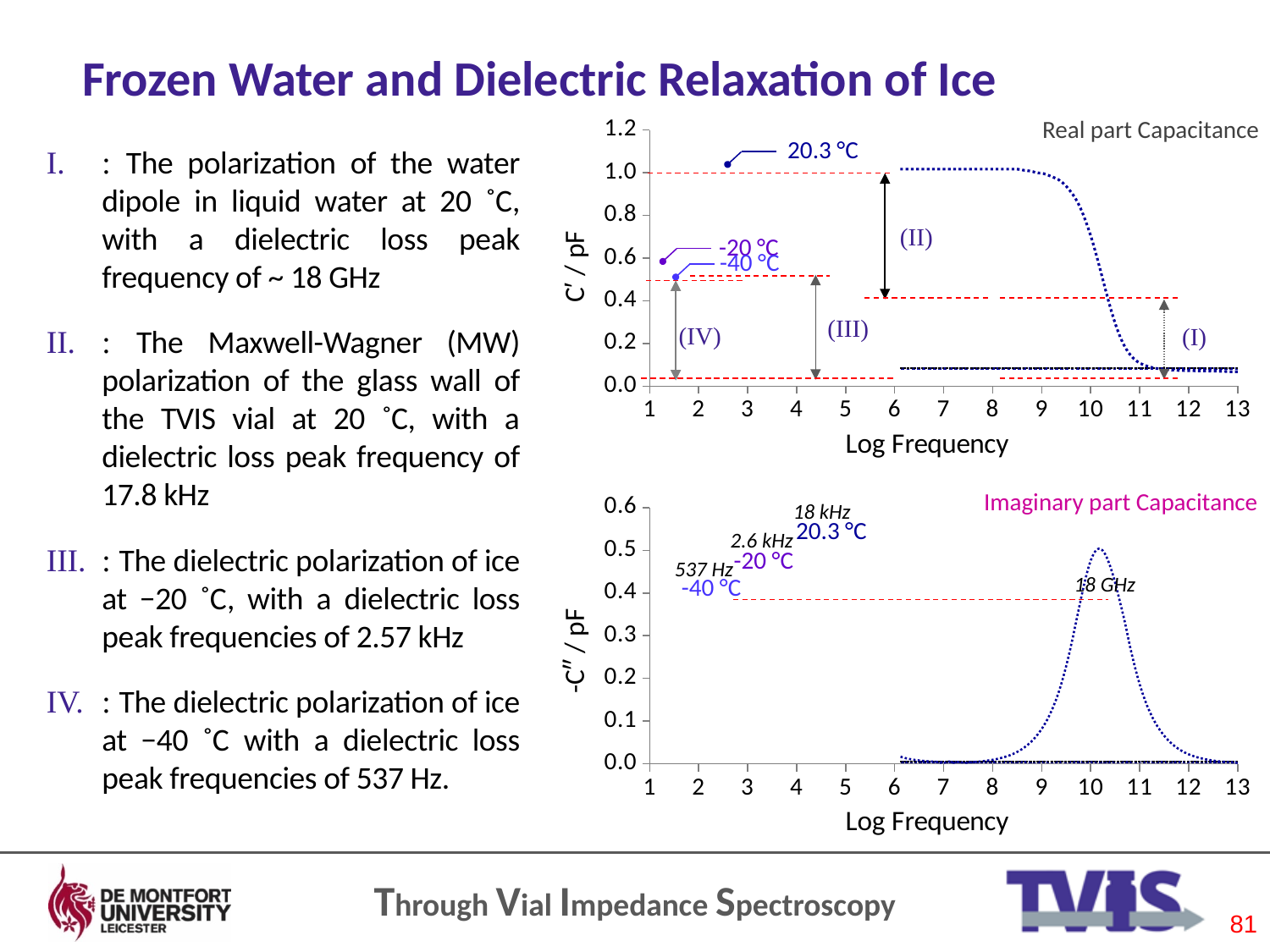

# Frozen Water and Dielectric Relaxation of Ice

### Chart

| Category |  |  |  |  |  |  |
|---|---|---|---|---|---|---|
Real part Capacitance
20.3 °C
: The polarization of the water dipole in liquid water at 20 ˚C, with a dielectric loss peak frequency of ~ 18 GHz
: The Maxwell-Wagner (MW) polarization of the glass wall of the TVIS vial at 20 ˚C, with a dielectric loss peak frequency of 17.8 kHz
: The dielectric polarization of ice at −20 ˚C, with a dielectric loss peak frequencies of 2.57 kHz
: The dielectric polarization of ice at −40 ˚C with a dielectric loss peak frequencies of 537 Hz.
(II)
-20 °C
-40 °C
(III)
(IV)
(I)
Imaginary part Capacitance

### Chart

| Category |  |  |  |  |  |  |
|---|---|---|---|---|---|---|
18 kHz
20.3 °C
2.6 kHz
-20 °C
537 Hz
18 GHz
-40 °C